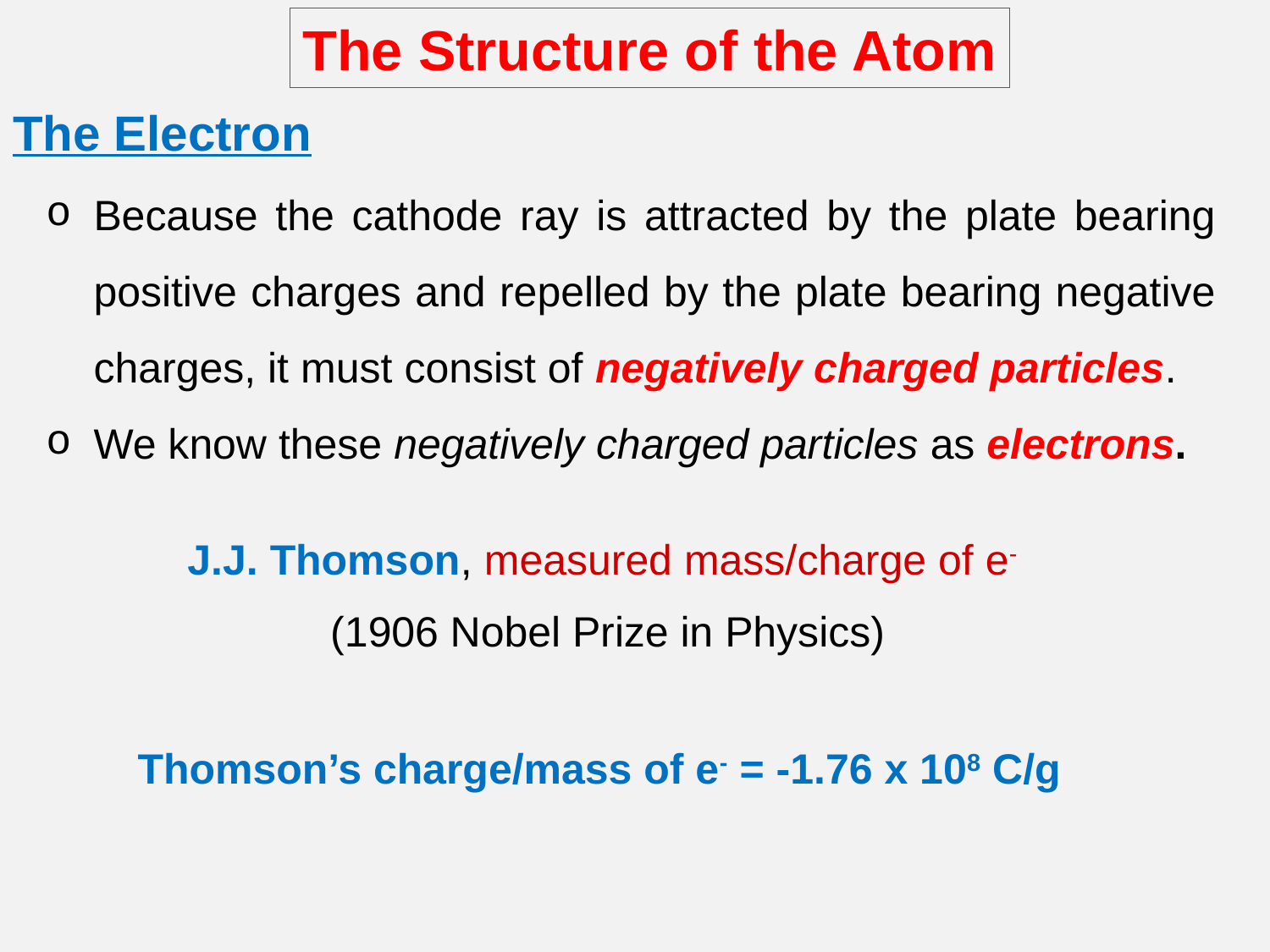

The Structure of the Atom
The Electron
Because the cathode ray is attracted by the plate bearing positive charges and repelled by the plate bearing negative charges, it must consist of negatively charged particles.
We know these negatively charged particles as electrons.
J.J. Thomson, measured mass/charge of e-
(1906 Nobel Prize in Physics)
Thomson’s charge/mass of e- = -1.76 x 108 C/g